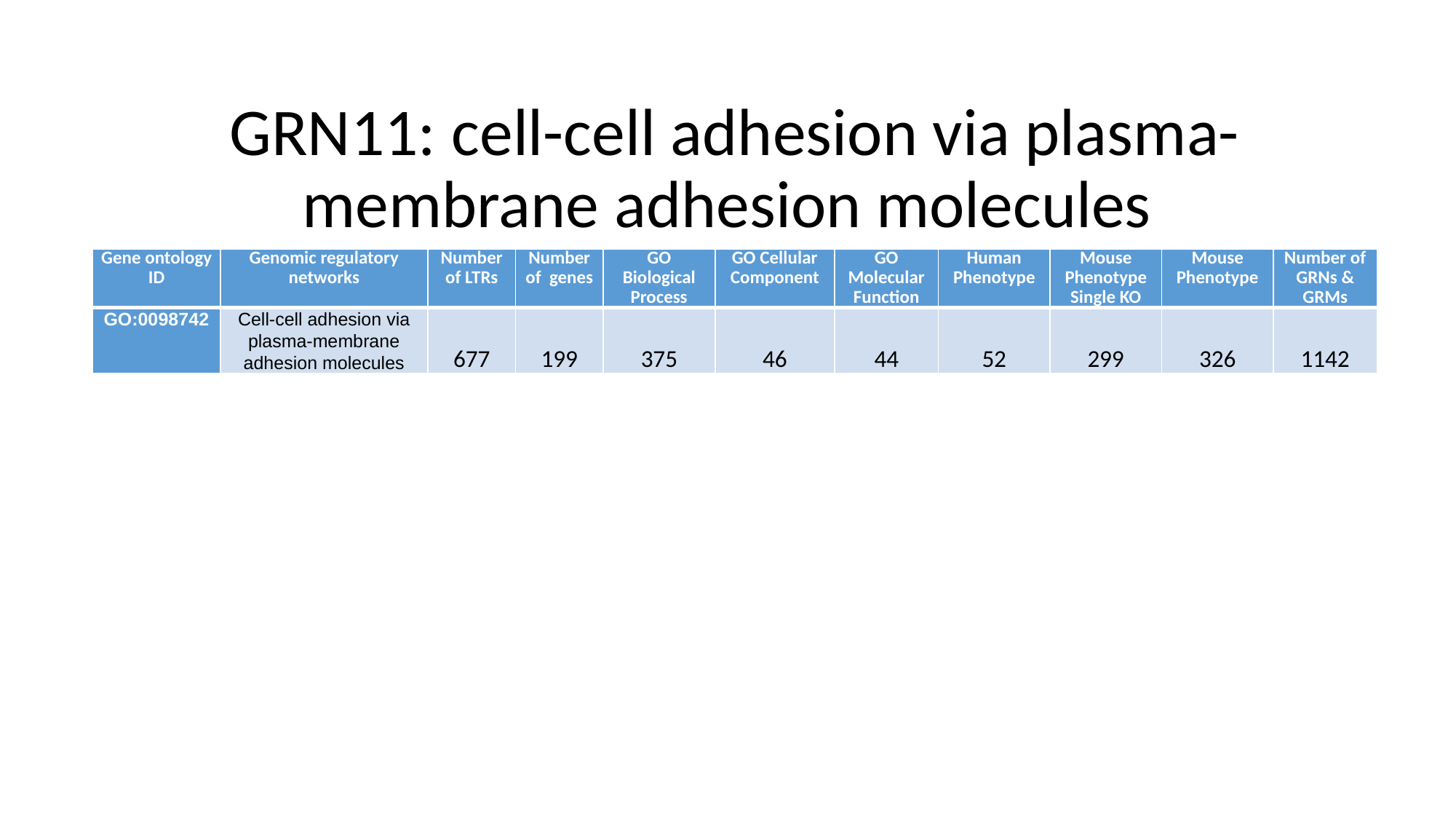

# GRN11: cell-cell adhesion via plasma-membrane adhesion molecules
| Gene ontology ID | Genomic regulatory networks | Number of LTRs | Number of genes | GO Biological Process | GO Cellular Component | GO Molecular Function | Human Phenotype | Mouse Phenotype Single KO | Mouse Phenotype | Number of GRNs & GRMs |
| --- | --- | --- | --- | --- | --- | --- | --- | --- | --- | --- |
| GO:0098742 | Cell-cell adhesion via plasma-membrane adhesion molecules | 677 | 199 | 375 | 46 | 44 | 52 | 299 | 326 | 1142 |